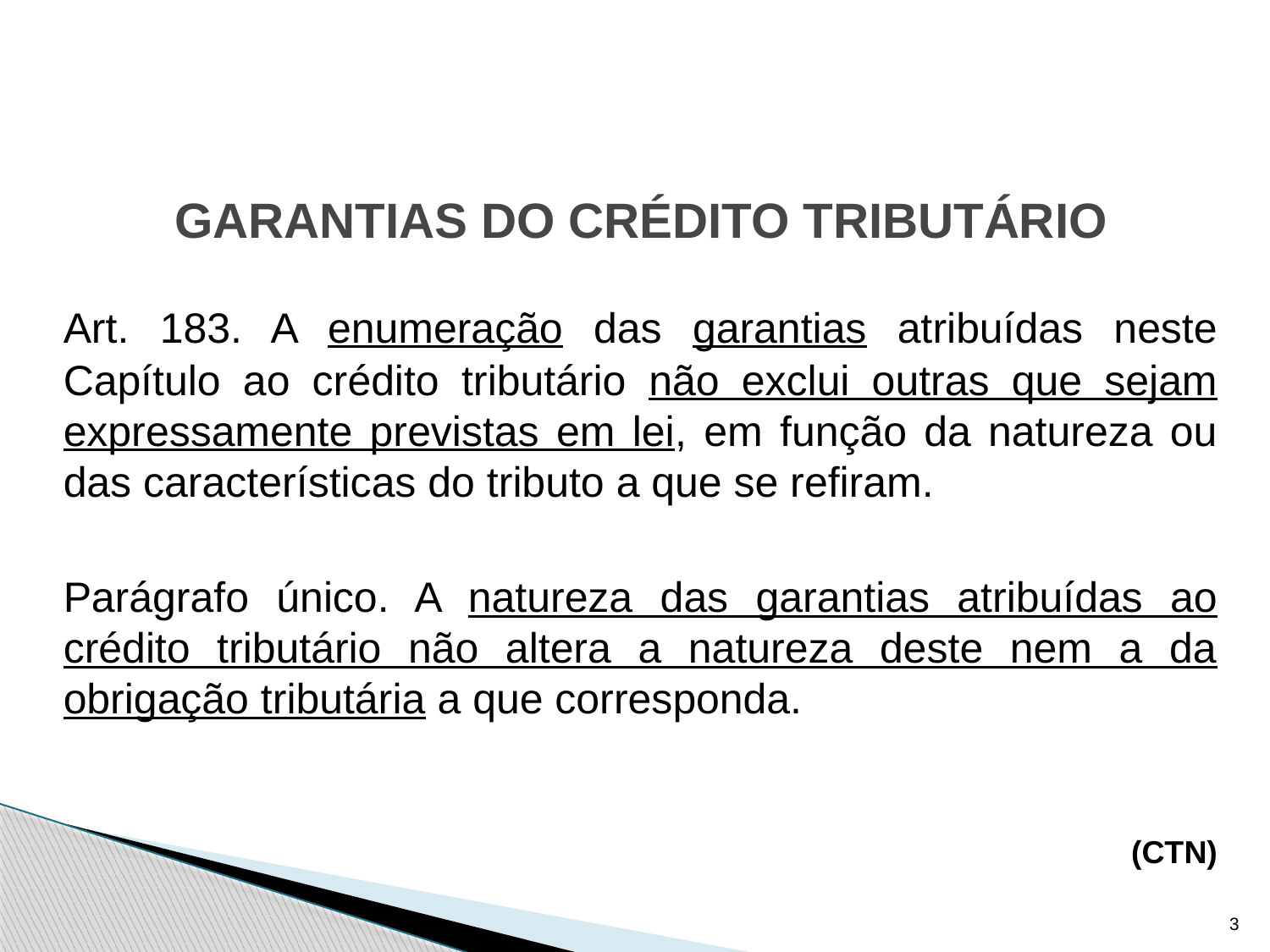

# GARANTIAS DO CRÉDITO TRIBUTÁRIO
	Art. 183. A enumeração das garantias atribuídas neste Capítulo ao crédito tributário não exclui outras que sejam expressamente previstas em lei, em função da natureza ou das características do tributo a que se refiram.

	Parágrafo único. A natureza das garantias atribuídas ao crédito tributário não altera a natureza deste nem a da obrigação tributária a que corresponda.

(CTN)

3